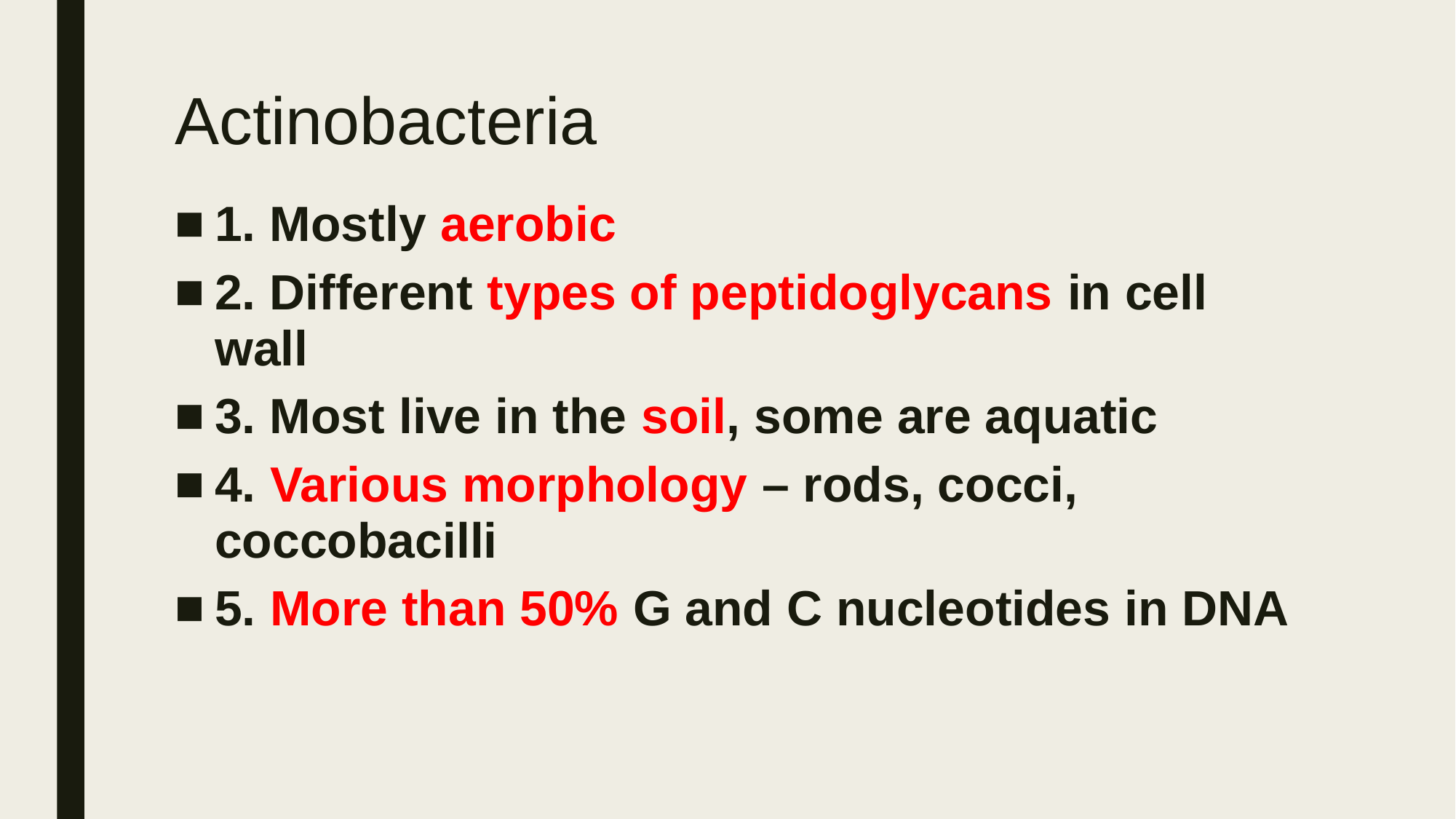

# Actinobacteria
1. Mostly aerobic
2. Different types of peptidoglycans in cell wall
3. Most live in the soil, some are aquatic
4. Various morphology – rods, cocci, coccobacilli
5. More than 50% G and C nucleotides in DNA